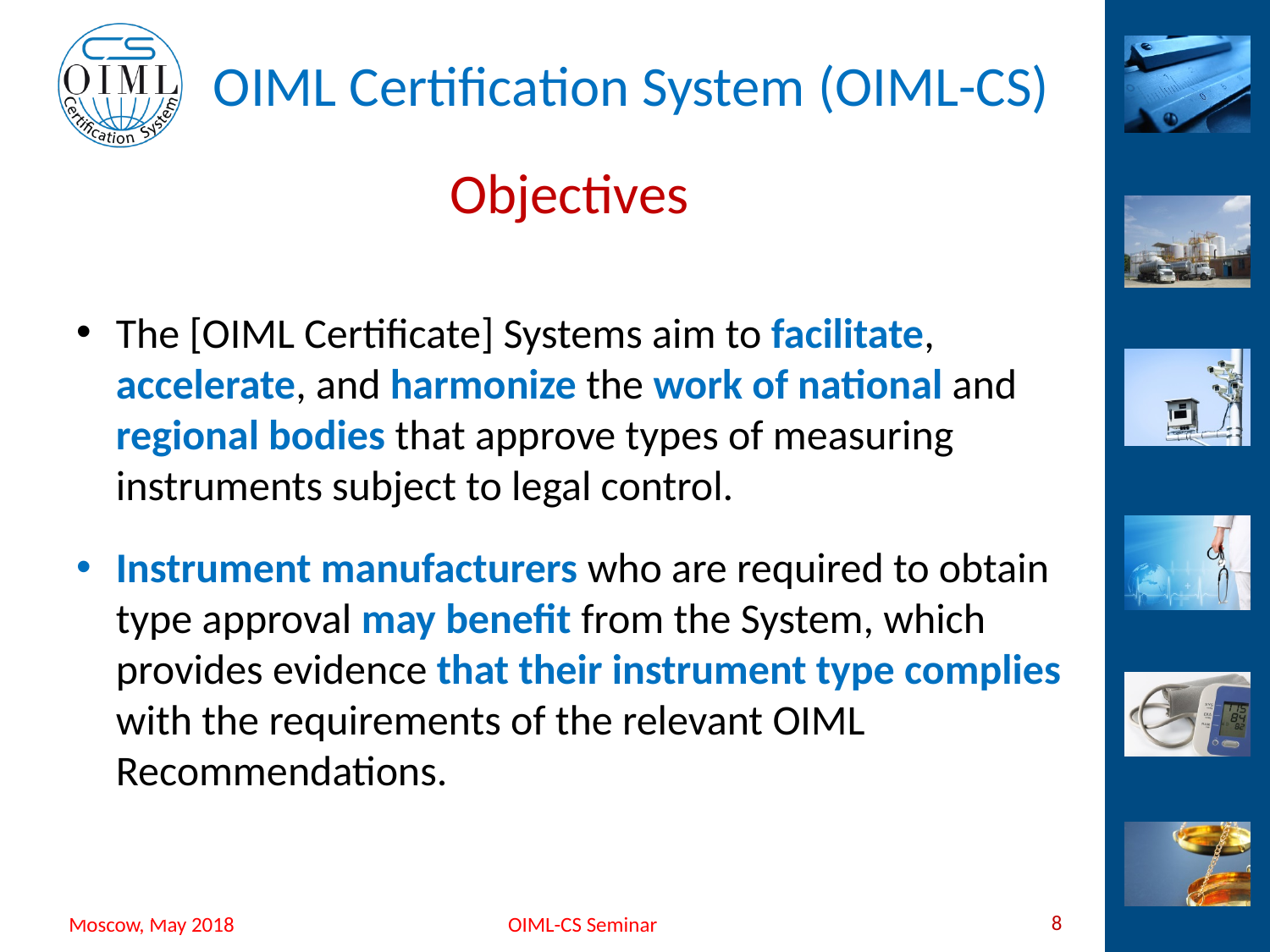

# Objectives
The [OIML Certificate] Systems aim to facilitate, accelerate, and harmonize the work of national and regional bodies that approve types of measuring instruments subject to legal control.
Instrument manufacturers who are required to obtain type approval may benefit from the System, which provides evidence that their instrument type complies with the requirements of the relevant OIML Recommendations.
15/05/2018
8
8